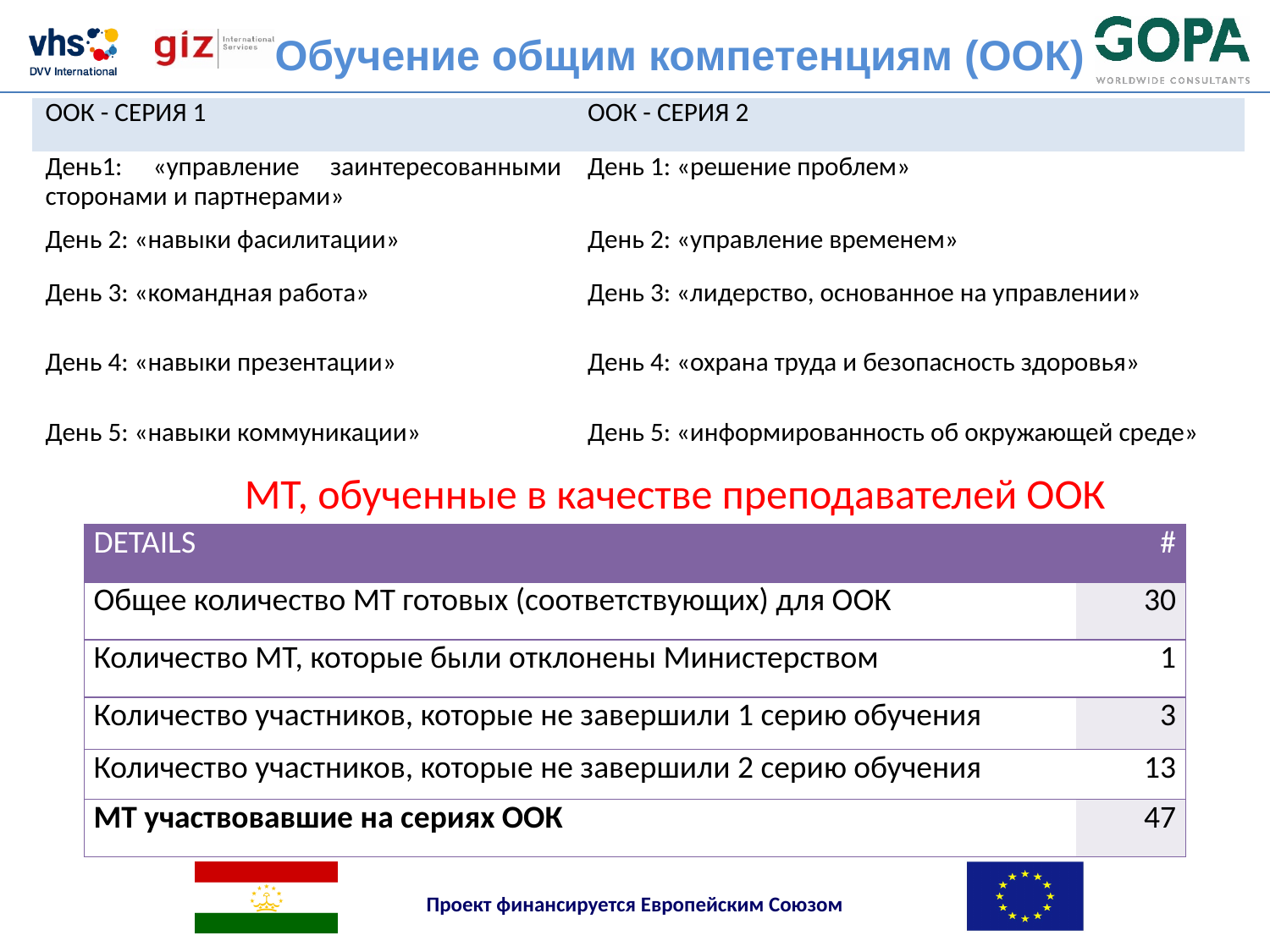

Обучение общим компетенциям (ООК)
| ООК - СЕРИЯ 1 | ООК - СЕРИЯ 2 |
| --- | --- |
| День1: «управление заинтересованными сторонами и партнерами» | День 1: «решение проблем» |
| День 2: «навыки фасилитации» | День 2: «управление временем» |
| День 3: «командная работа» | День 3: «лидерство, основанное на управлении» |
| День 4: «навыки презентации» | День 4: «охрана труда и безопасность здоровья» |
| День 5: «навыки коммуникации» | День 5: «информированность об окружающей среде» |
МТ, обученные в качестве преподавателей ООК
| DETAILS | # |
| --- | --- |
| Общее количество МТ готовых (соответствующих) для ООК | 30 |
| Количество МТ, которые были отклонены Министерством | 1 |
| Количество участников, которые не завершили 1 серию обучения | 3 |
| Количество участников, которые не завершили 2 серию обучения | 13 |
| МТ участвовавшие на сериях ООК | 47 |

Проект финансируется Европейским Союзом